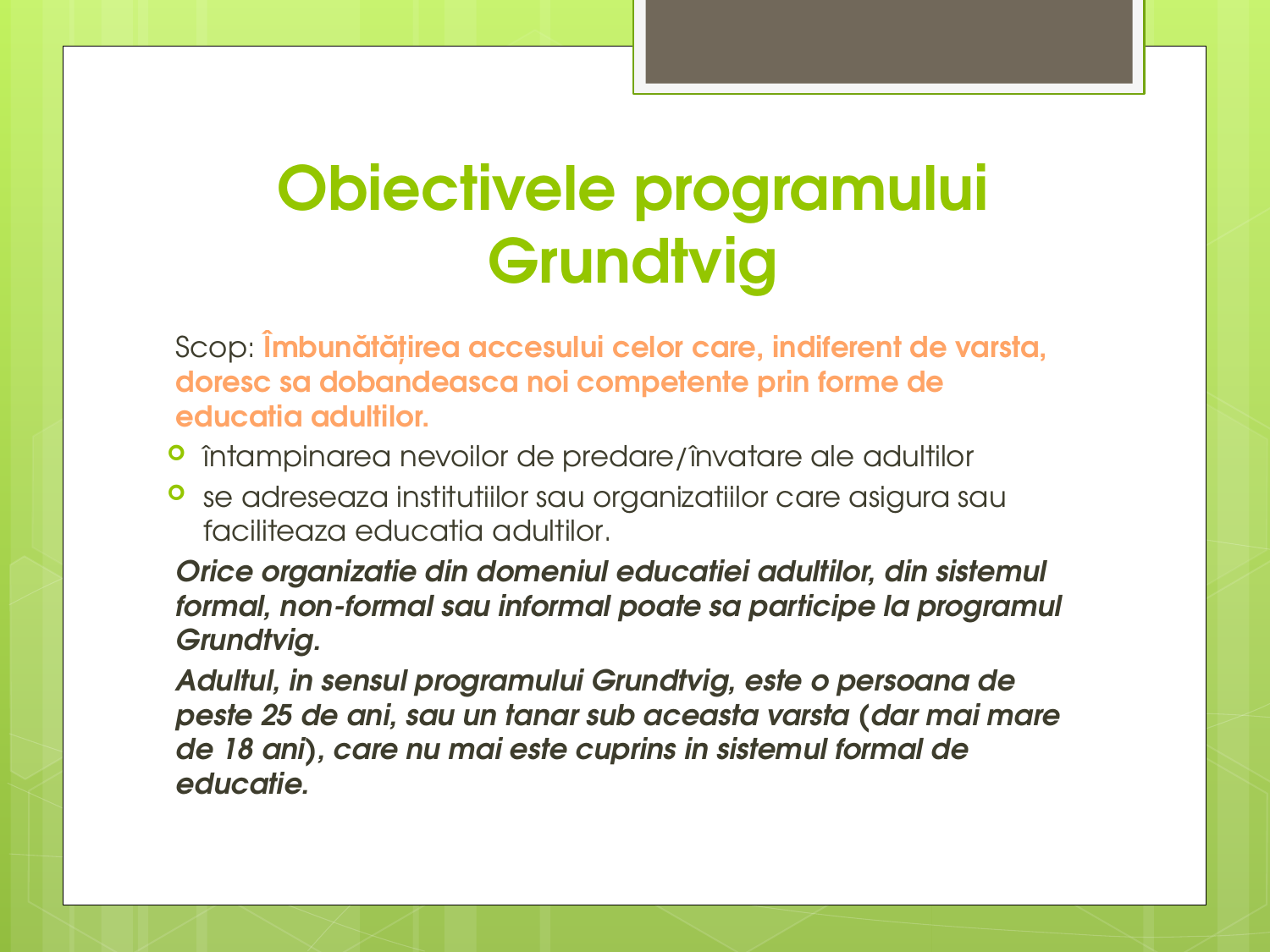

# Obiectivele programului Grundtvig
Scop: Îmbunătățirea accesului celor care, indiferent de varsta, doresc sa dobandeasca noi competente prin forme de educatia adultilor.
întampinarea nevoilor de predare/învatare ale adultilor
se adreseaza institutiilor sau organizatiilor care asigura sau faciliteaza educatia adultilor.
Orice organizatie din domeniul educatiei adultilor, din sistemul formal, non-formal sau informal poate sa participe la programul Grundtvig.
Adultul, in sensul programului Grundtvig, este o persoana de peste 25 de ani, sau un tanar sub aceasta varsta (dar mai mare de 18 ani), care nu mai este cuprins in sistemul formal de educatie.